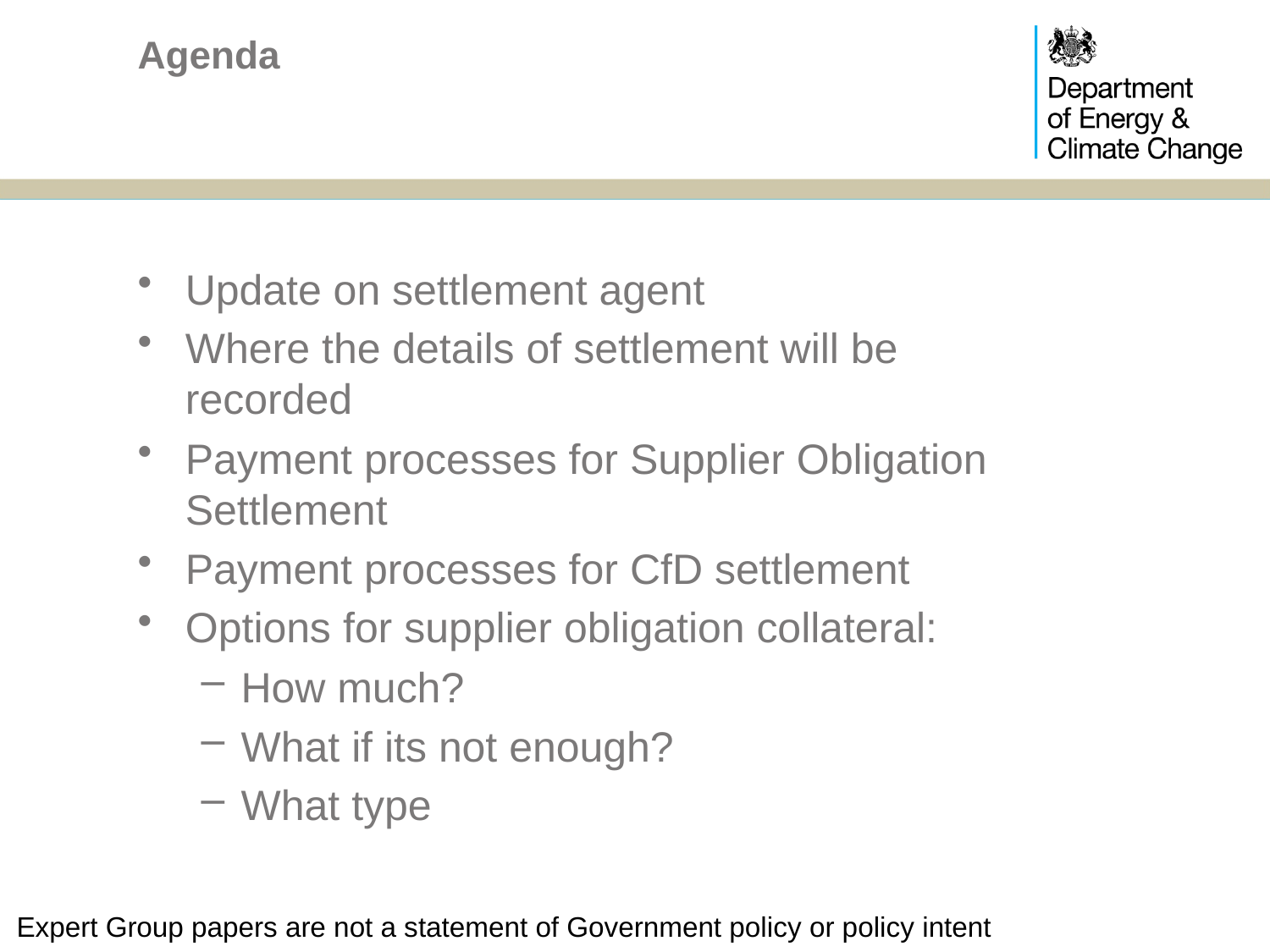

# Agenda
Update on settlement agent
Where the details of settlement will be recorded
Payment processes for Supplier Obligation Settlement
Payment processes for CfD settlement
Options for supplier obligation collateral:
How much?
What if its not enough?
What type

Expert Group papers are not a statement of Government policy or policy intent